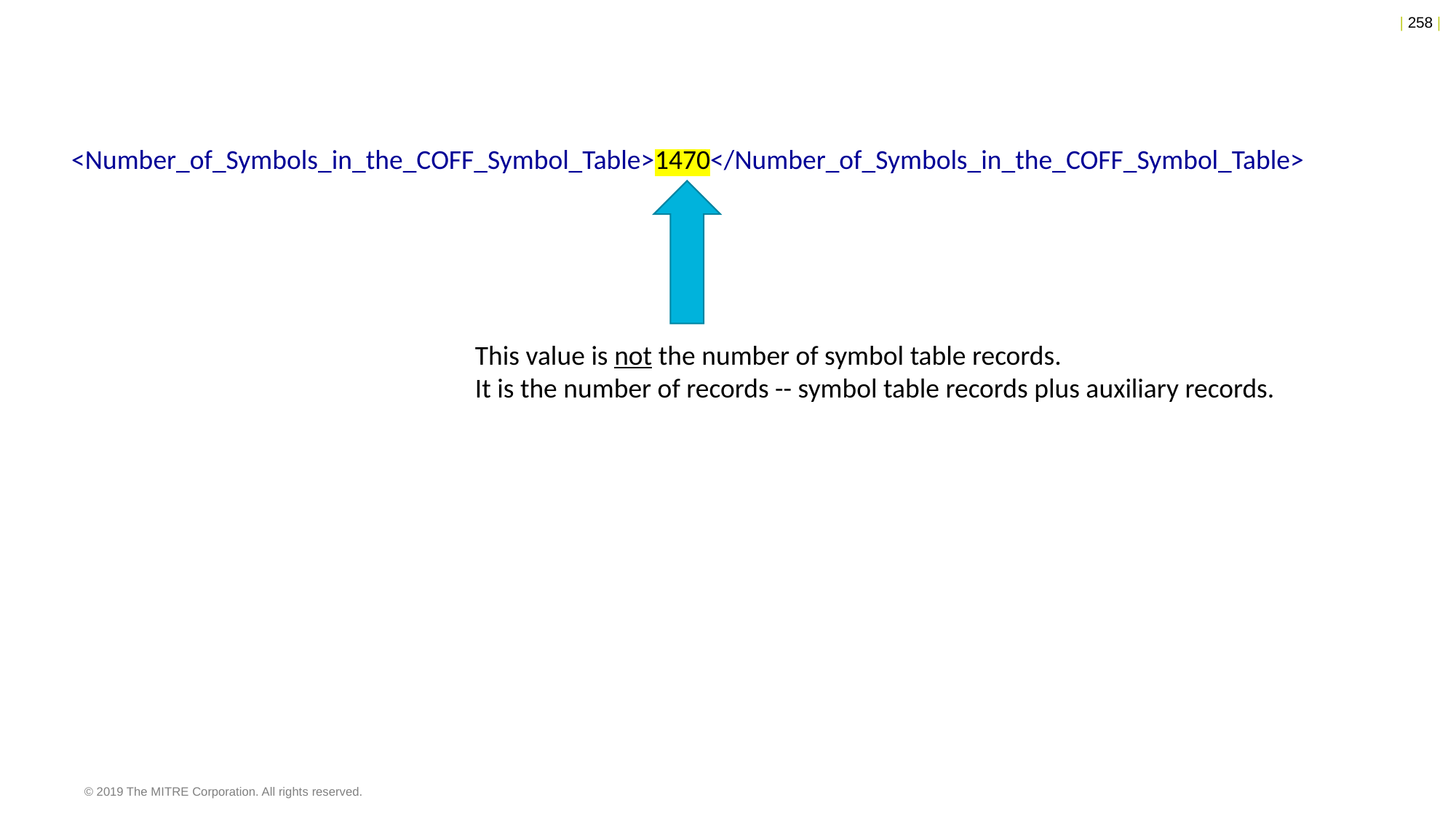

<Number_of_Symbols_in_the_COFF_Symbol_Table>1470</Number_of_Symbols_in_the_COFF_Symbol_Table>

This value is not the number of symbol table records.
It is the number of records -- symbol table records plus auxiliary records.
© 2019 The MITRE Corporation. All rights reserved.